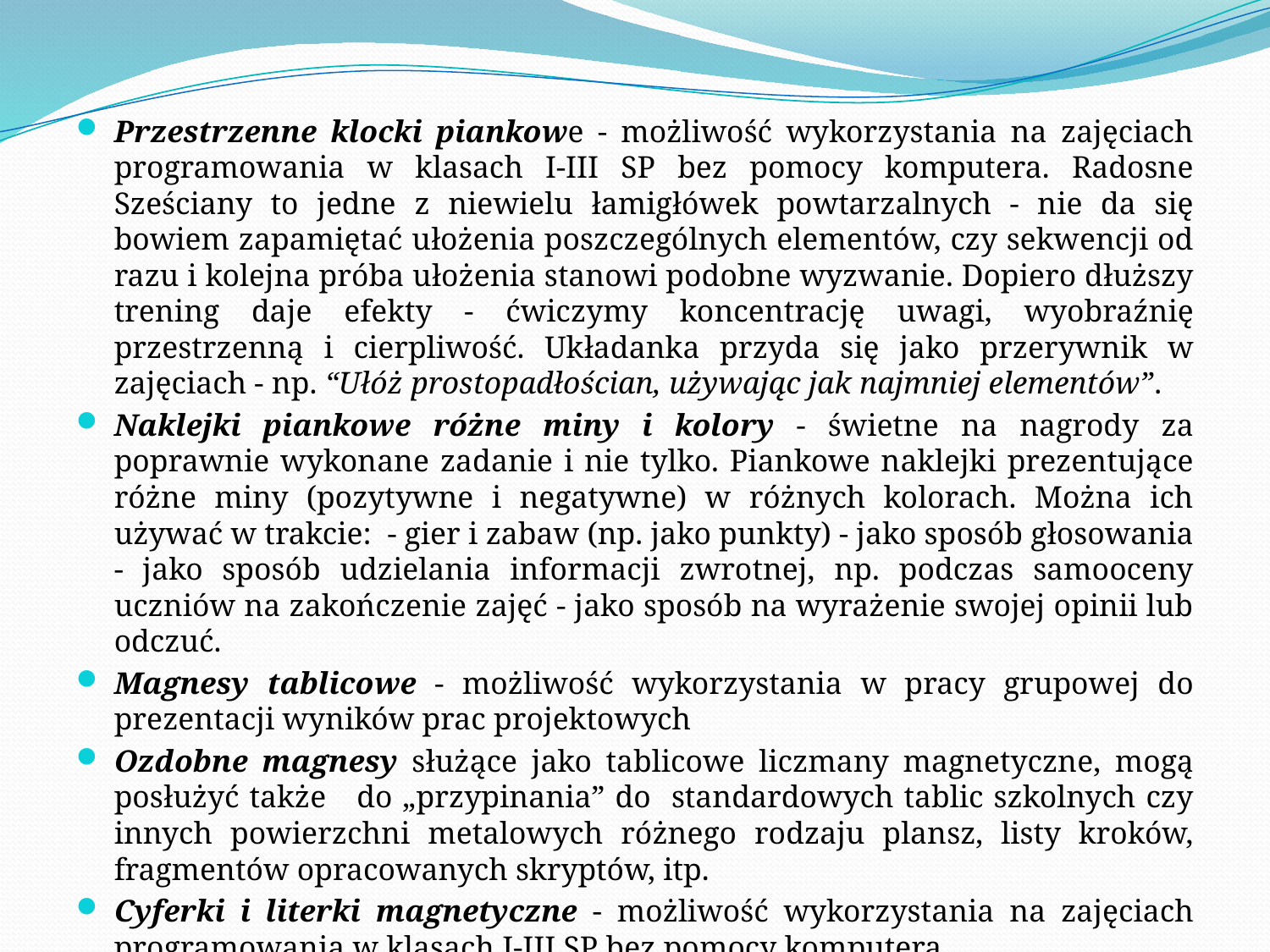

Przestrzenne klocki piankowe - możliwość wykorzystania na zajęciach programowania w klasach I-III SP bez pomocy komputera. Radosne Sześciany to jedne z niewielu łamigłówek powtarzalnych - nie da się bowiem zapamiętać ułożenia poszczególnych elementów, czy sekwencji od razu i kolejna próba ułożenia stanowi podobne wyzwanie. Dopiero dłuższy trening daje efekty - ćwiczymy koncentrację uwagi, wyobraźnię przestrzenną i cierpliwość. Układanka przyda się jako przerywnik w zajęciach - np. “Ułóż prostopadłościan, używając jak najmniej elementów”.
Naklejki piankowe różne miny i kolory - świetne na nagrody za poprawnie wykonane zadanie i nie tylko. Piankowe naklejki prezentujące różne miny (pozytywne i negatywne) w różnych kolorach. Można ich używać w trakcie:  - gier i zabaw (np. jako punkty) - jako sposób głosowania - jako sposób udzielania informacji zwrotnej, np. podczas samooceny uczniów na zakończenie zajęć - jako sposób na wyrażenie swojej opinii lub odczuć.
Magnesy tablicowe - możliwość wykorzystania w pracy grupowej do prezentacji wyników prac projektowych
Ozdobne magnesy służące jako tablicowe liczmany magnetyczne, mogą posłużyć także   do „przypinania” do  standardowych tablic szkolnych czy innych powierzchni metalowych różnego rodzaju plansz, listy kroków, fragmentów opracowanych skryptów, itp.
Cyferki i literki magnetyczne - możliwość wykorzystania na zajęciach programowania w klasach I-III SP bez pomocy komputera